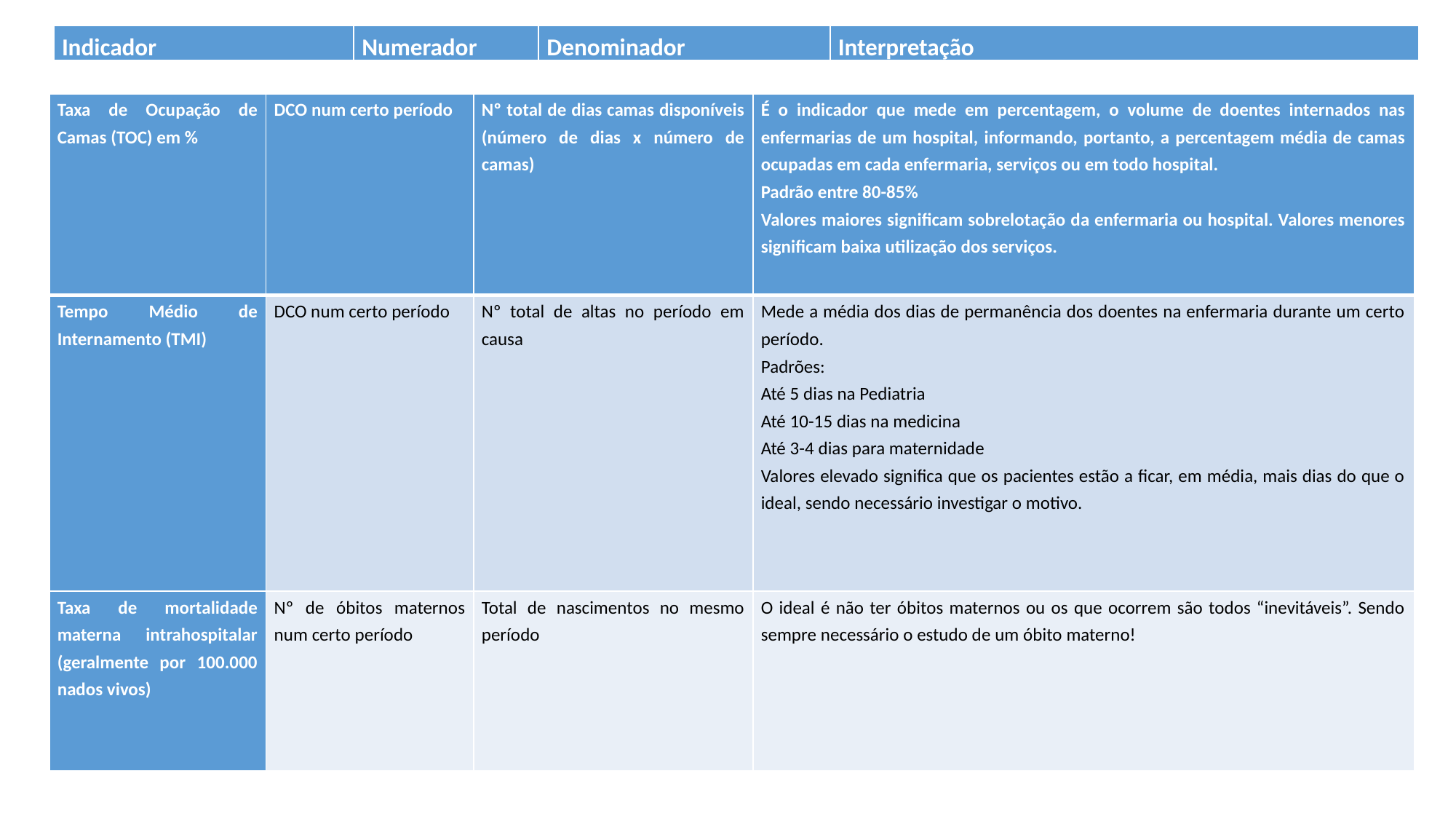

| Indicador | Numerador | Denominador | Interpretação |
| --- | --- | --- | --- |
| Taxa de Ocupação de Camas (TOC) em % | DCO num certo período | Nº total de dias camas disponíveis (número de dias x número de camas) | É o indicador que mede em percentagem, o volume de doentes internados nas enfermarias de um hospital, informando, portanto, a percentagem média de camas ocupadas em cada enfermaria, serviços ou em todo hospital. Padrão entre 80-85% Valores maiores significam sobrelotação da enfermaria ou hospital. Valores menores significam baixa utilização dos serviços. |
| --- | --- | --- | --- |
| Tempo Médio de Internamento (TMI) | DCO num certo período | Nº total de altas no período em causa | Mede a média dos dias de permanência dos doentes na enfermaria durante um certo período. Padrões: Até 5 dias na Pediatria Até 10-15 dias na medicina Até 3-4 dias para maternidade Valores elevado significa que os pacientes estão a ficar, em média, mais dias do que o ideal, sendo necessário investigar o motivo. |
| Taxa de mortalidade materna intrahospitalar (geralmente por 100.000 nados vivos) | Nº de óbitos maternos num certo período | Total de nascimentos no mesmo período | O ideal é não ter óbitos maternos ou os que ocorrem são todos “inevitáveis”. Sendo sempre necessário o estudo de um óbito materno! |